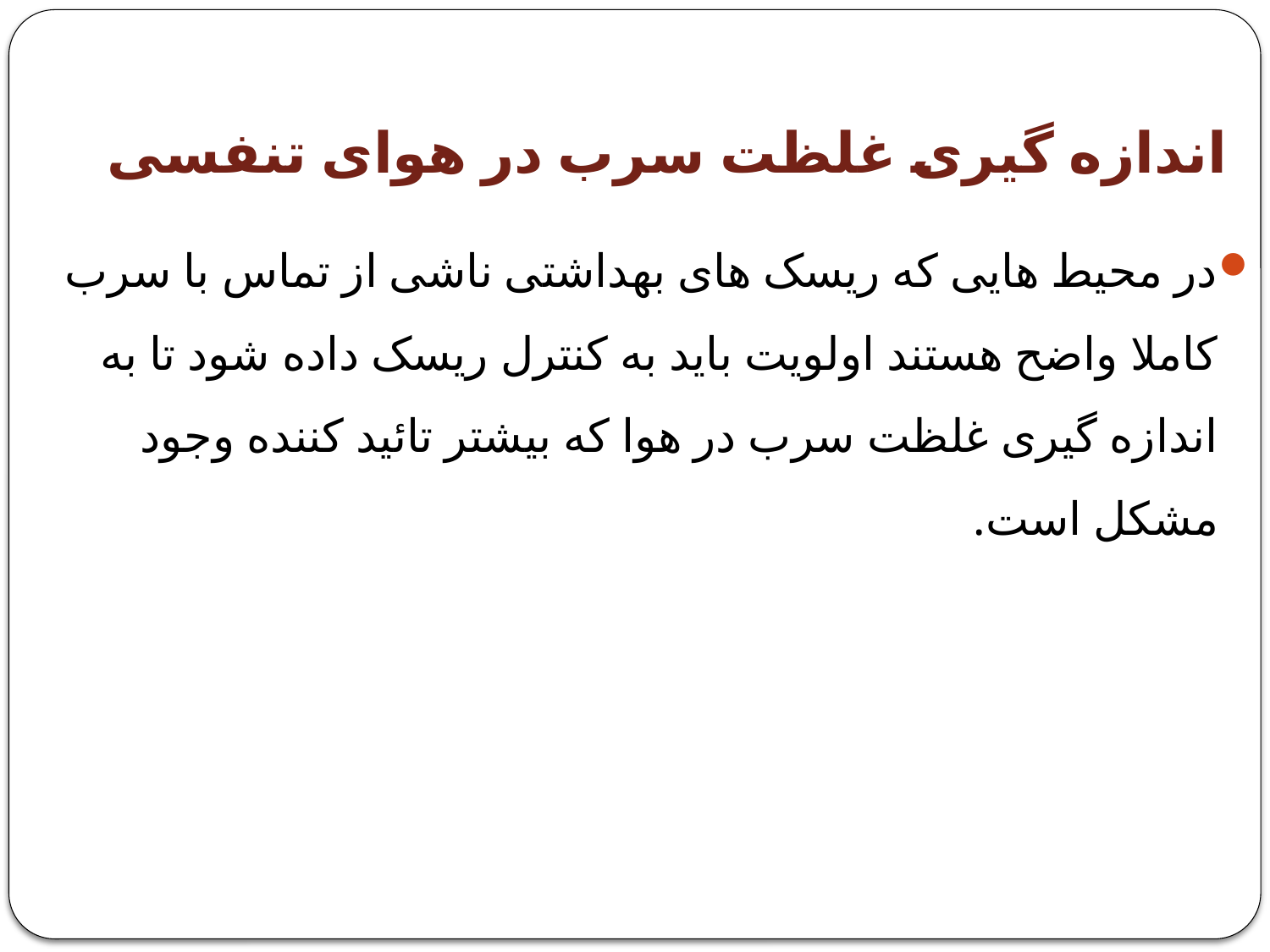

# اندازه گیری غلظت سرب در هوای تنفسی
در محیط هایی که ریسک های بهداشتی ناشی از تماس با سرب کاملا واضح هستند اولویت باید به کنترل ریسک داده شود تا به اندازه گیری غلظت سرب در هوا که بیشتر تائید کننده وجود مشکل است.